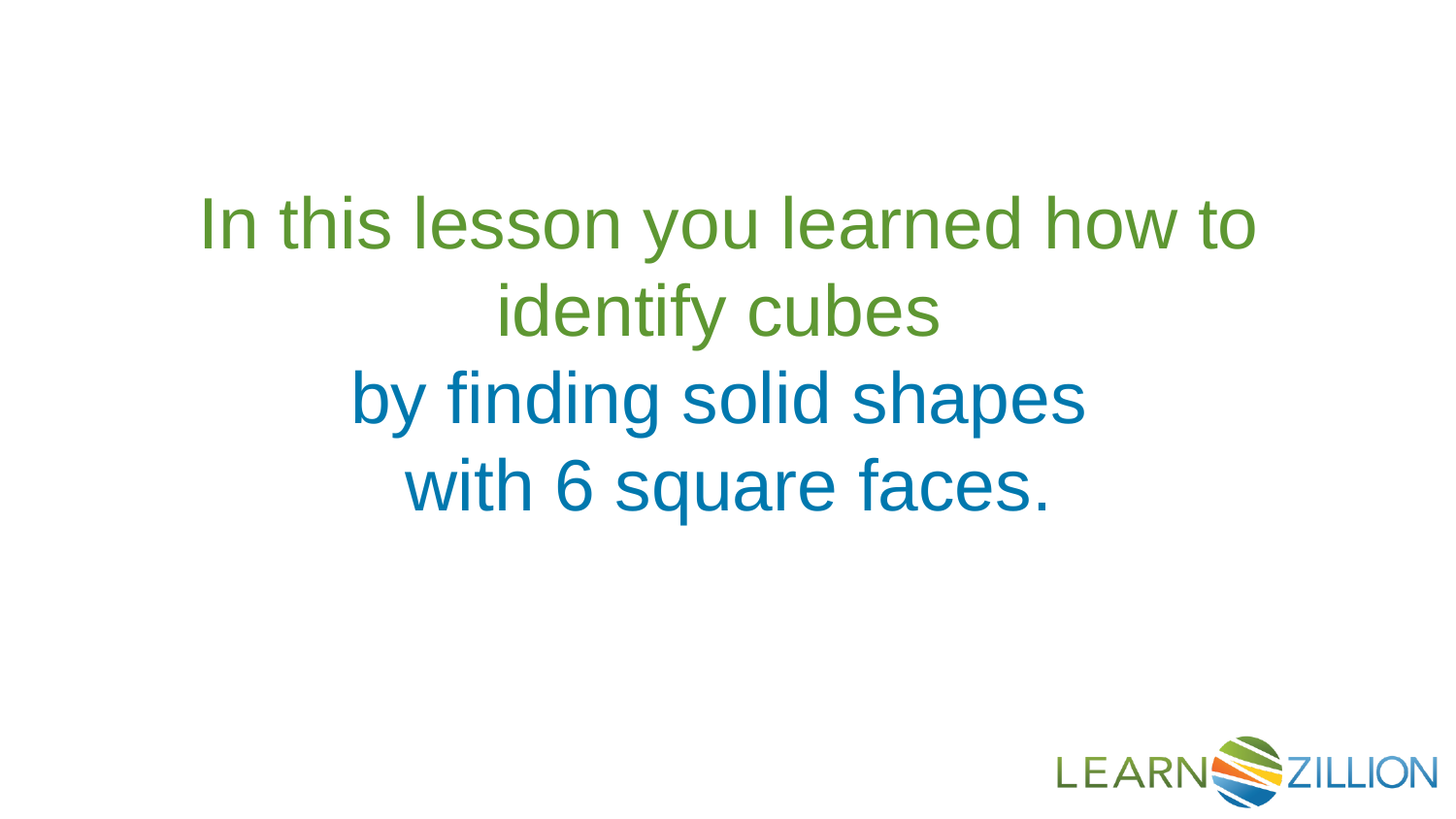

In this lesson you learned how to identify cubes
by finding solid shapes
with 6 square faces.